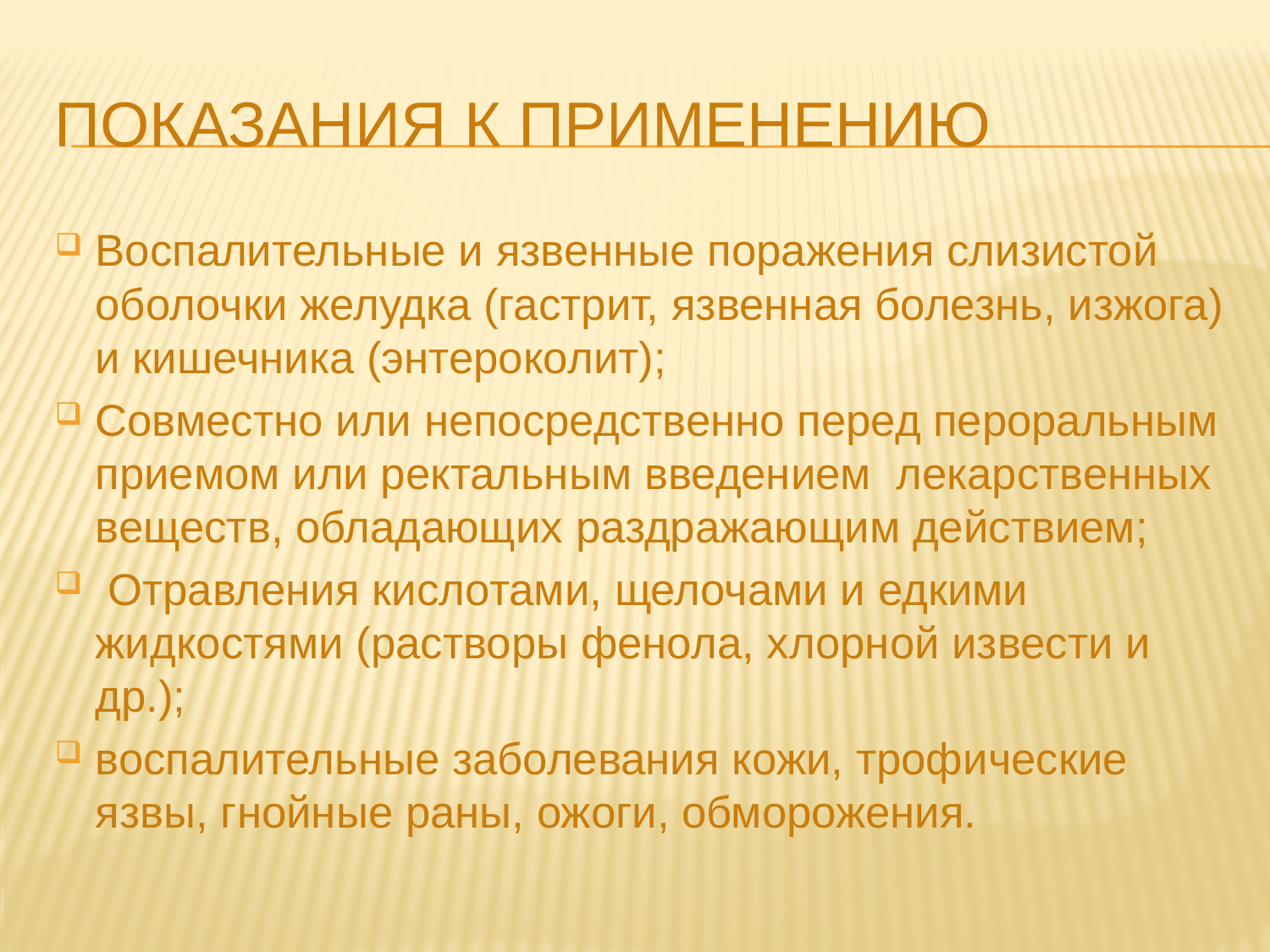

# Показания к применению
Воспалительные и язвенные поражения слизистой оболочки желудка (гастрит, язвенная болезнь, изжога) и кишечника (энтероколит);
Совместно или непосредственно перед пероральным приемом или ректальным введением  лекарственных веществ, обладающих раздражающим действием;
 Отравления кислотами, щелочами и едкими жидкостями (растворы фенола, хлорной извести и др.);
воспалительные заболевания кожи, трофические язвы, гнойные раны, ожоги, обморожения.